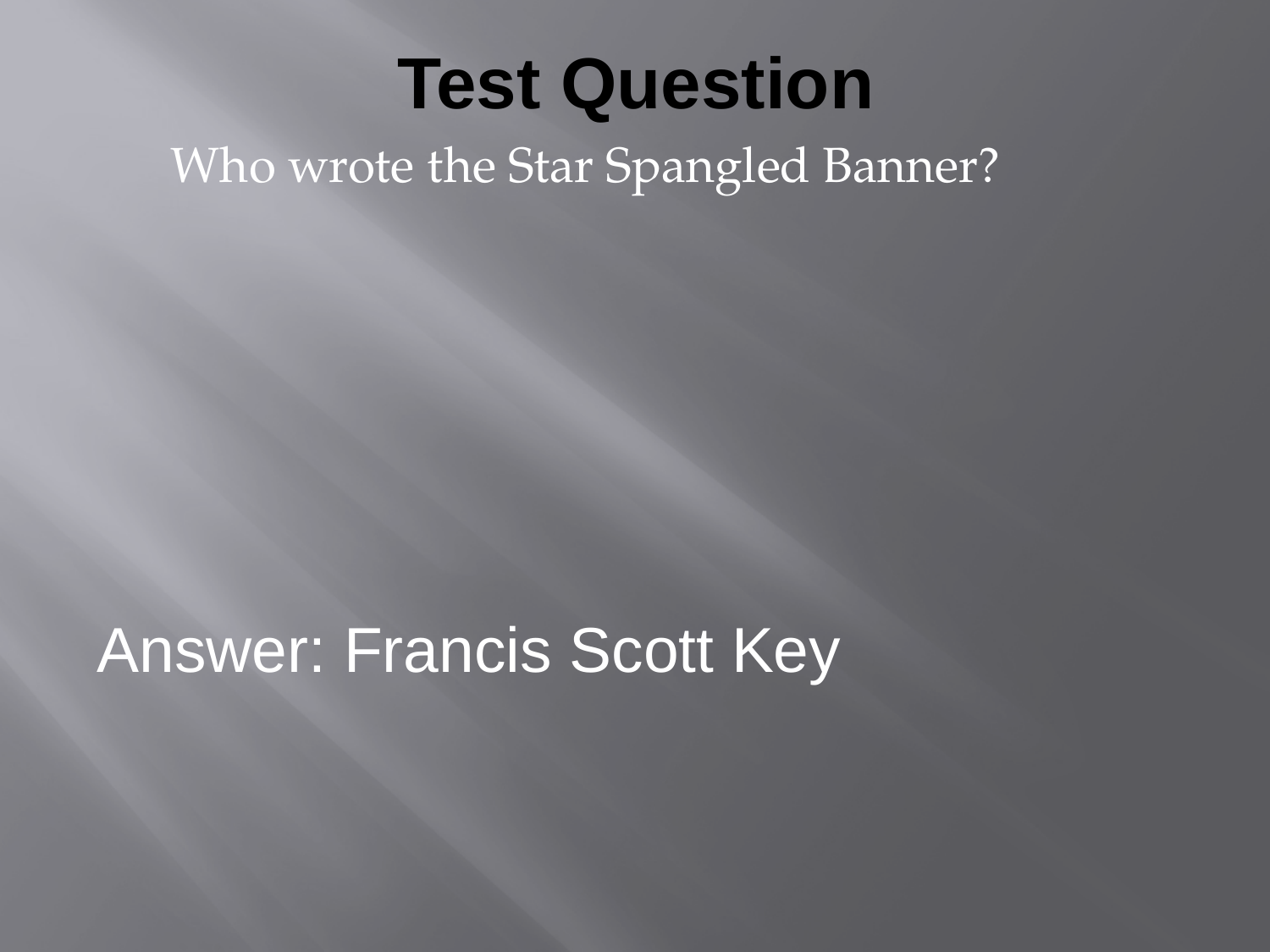

# Test Question
 Who wrote the Star Spangled Banner?
Answer: Francis Scott Key